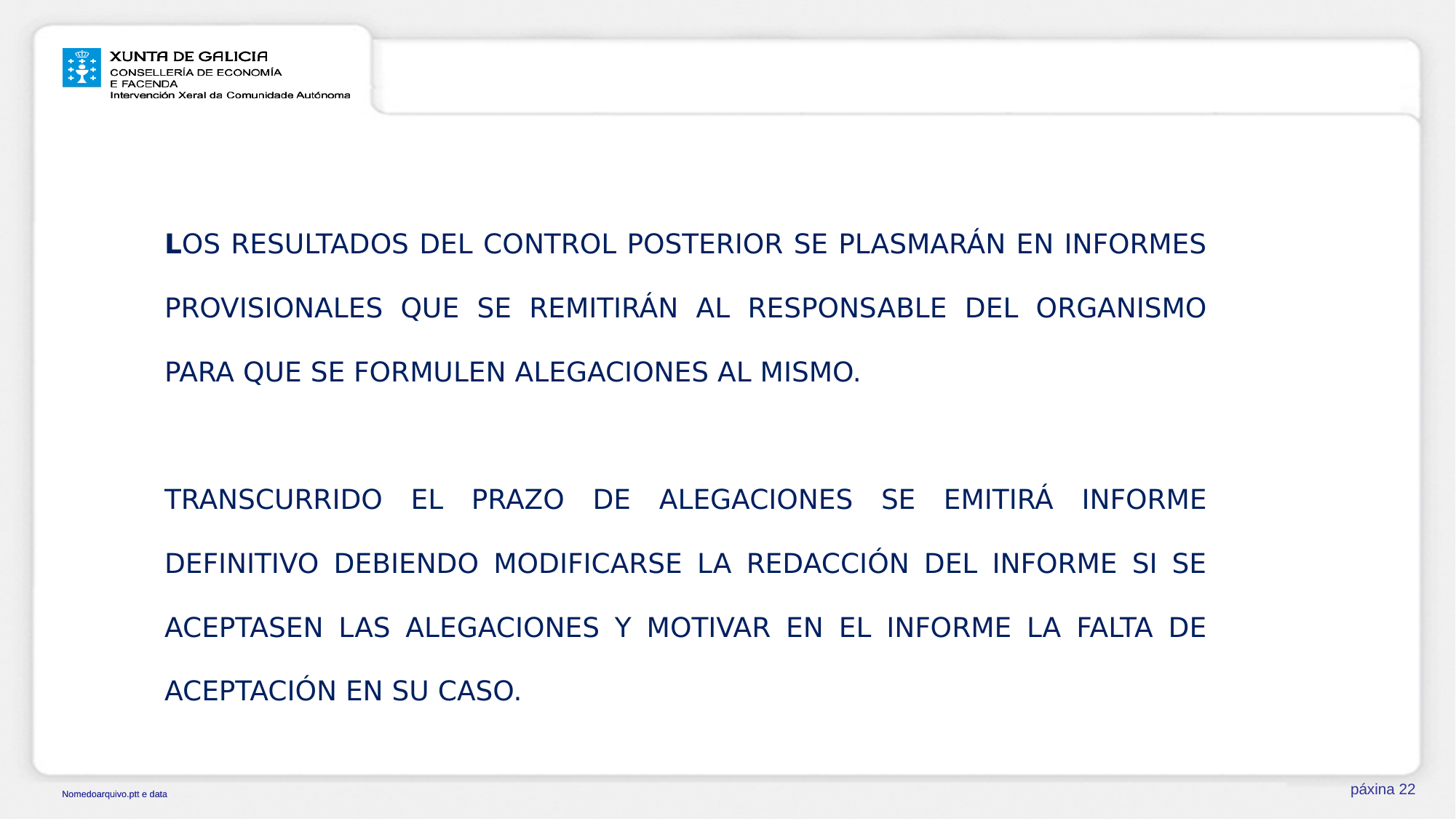

#
	LOS RESULTADOS DEL CONTROL POSTERIOR SE PLASMARÁN EN INFORMES PROVISIONALES QUE SE REMITIRÁN AL RESPONSABLE DEL ORGANISMO PARA QUE SE FORMULEN ALEGACIONES AL MISMO.

	TRANSCURRIDO EL PRAZO DE ALEGACIONES SE EMITIRÁ INFORME DEFINITIVO DEBIENDO MODIFICARSE LA REDACCIÓN DEL INFORME SI SE ACEPTASEN LAS ALEGACIONES Y MOTIVAR EN EL INFORME LA FALTA DE ACEPTACIÓN EN SU CASO.

páxina 22